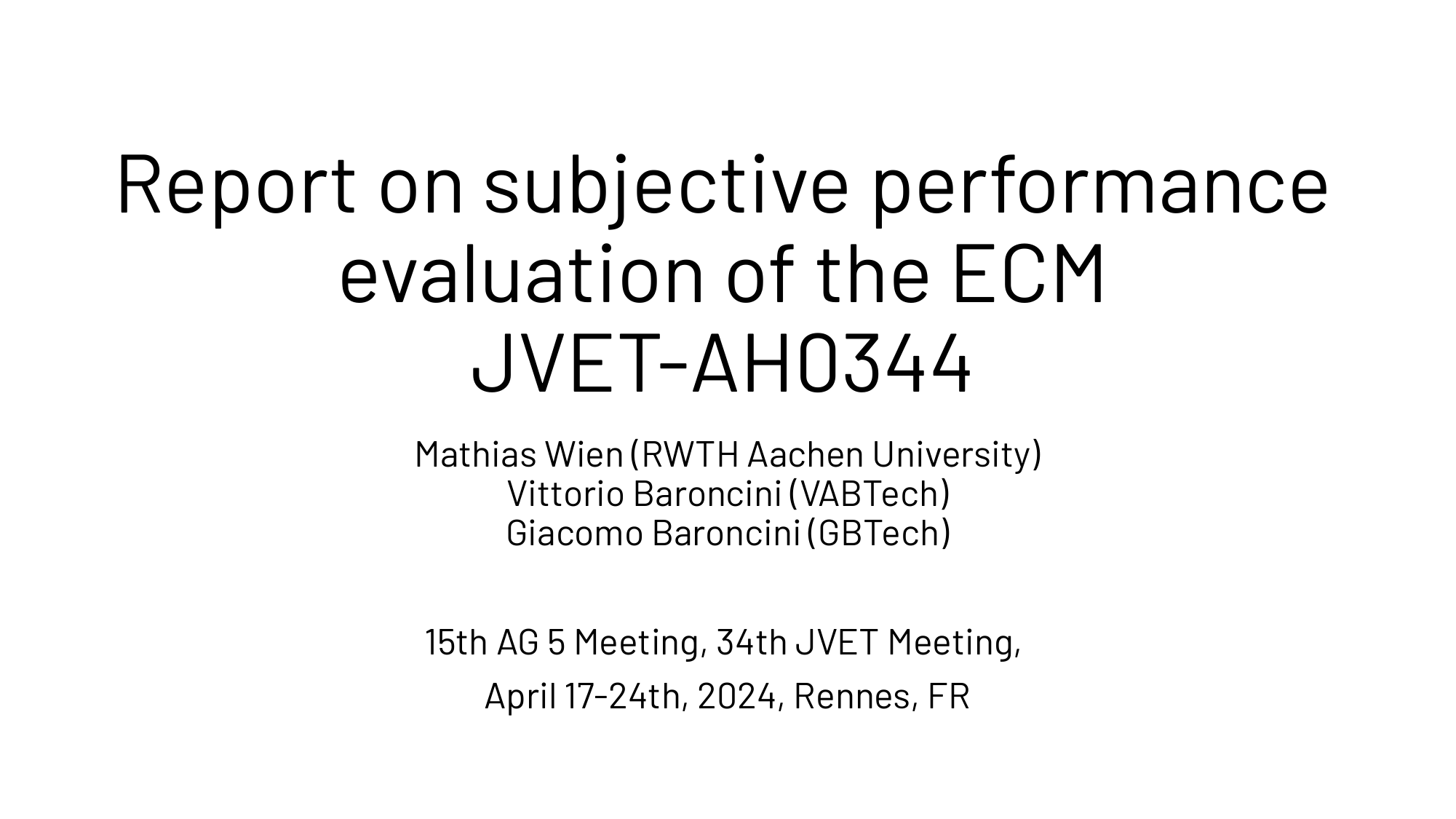

# Report on subjective performance evaluation of the ECM JVET-AH0344
Mathias Wien (RWTH Aachen University)
Vittorio Baroncini (VABTech)
Giacomo Baroncini (GBTech)

15th AG 5 Meeting, 34th JVET Meeting,
April 17-24th, 2024, Rennes, FR